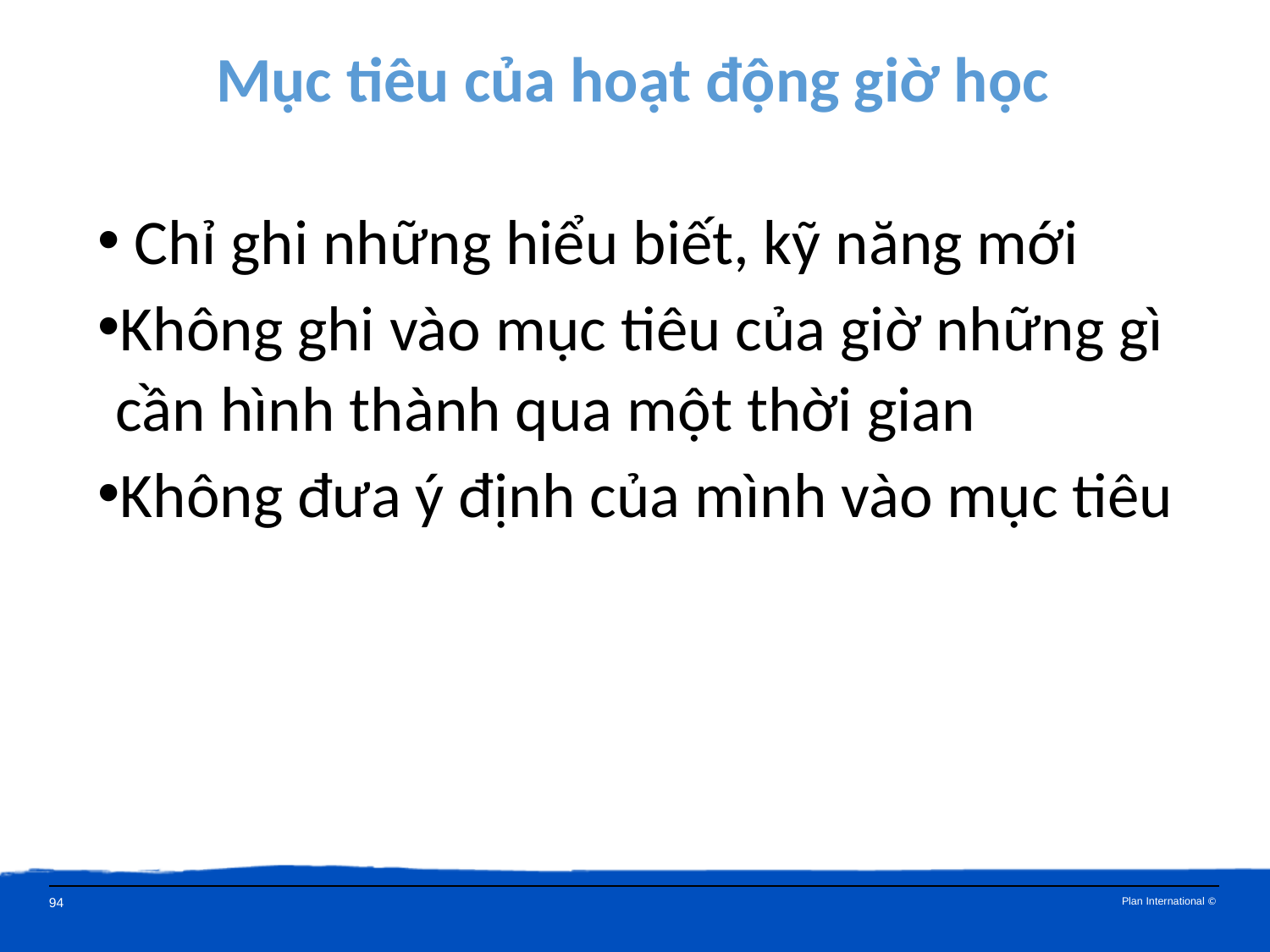

Mục tiêu của hoạt động giờ học
 Chỉ ghi những hiểu biết, kỹ năng mới
Không ghi vào mục tiêu của giờ những gì cần hình thành qua một thời gian
Không đưa ý định của mình vào mục tiêu

94